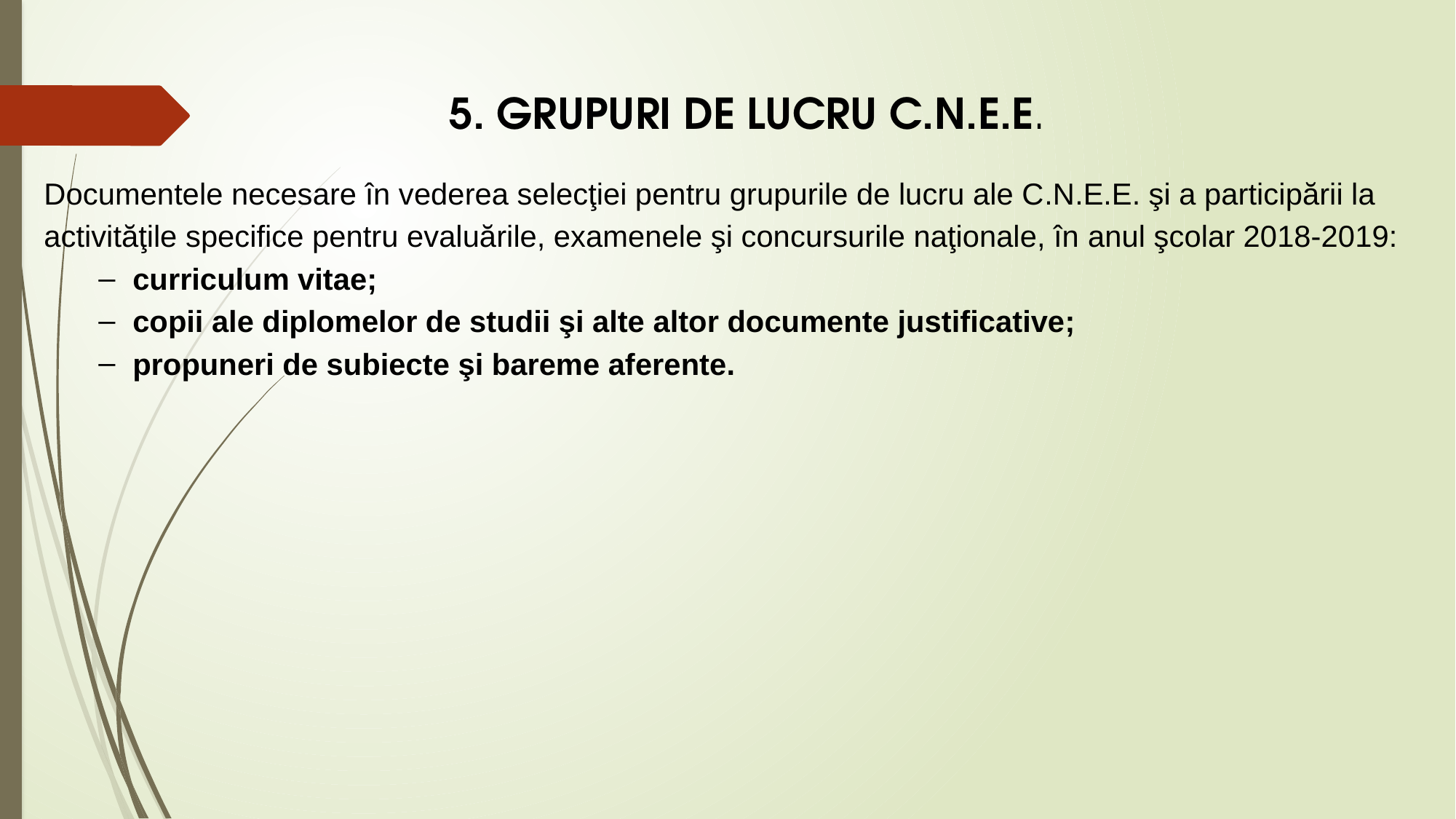

5. GRUPURI DE LUCRU C.N.E.E.
Documentele necesare în vederea selecţiei pentru grupurile de lucru ale C.N.E.E. şi a participării la
activităţile specifice pentru evaluările, examenele şi concursurile naţionale, în anul şcolar 2018-2019:
curriculum vitae;
copii ale diplomelor de studii şi alte altor documente justificative;
propuneri de subiecte şi bareme aferente.